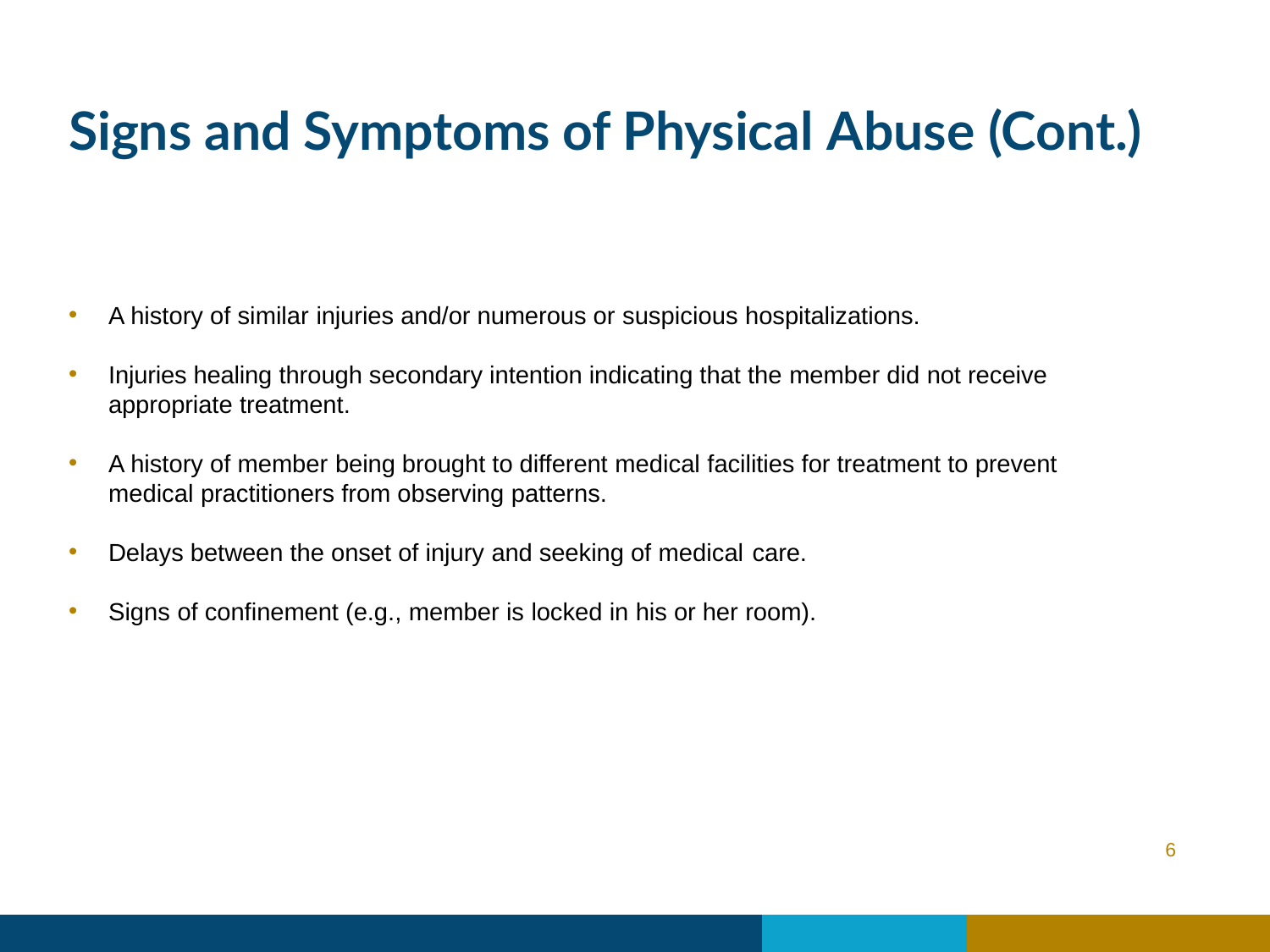

# Signs and Symptoms of Physical Abuse (Cont.)
A history of similar injuries and/or numerous or suspicious hospitalizations.
Injuries healing through secondary intention indicating that the member did not receive appropriate treatment.
A history of member being brought to different medical facilities for treatment to prevent medical practitioners from observing patterns.
Delays between the onset of injury and seeking of medical care.
Signs of confinement (e.g., member is locked in his or her room).
6